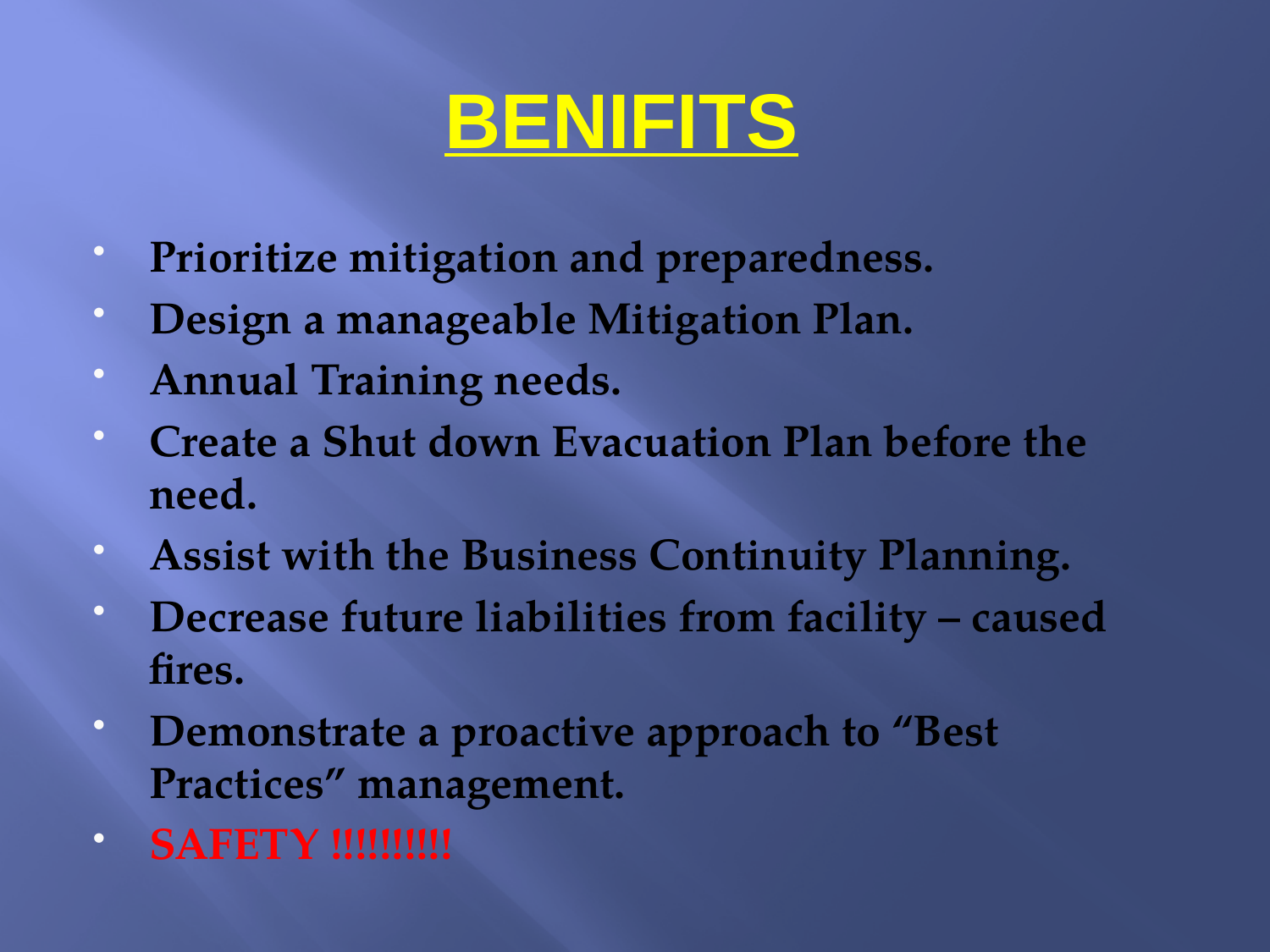

# BENIFITS
Prioritize mitigation and preparedness.
Design a manageable Mitigation Plan.
Annual Training needs.
Create a Shut down Evacuation Plan before the need.
Assist with the Business Continuity Planning.
Decrease future liabilities from facility – caused fires.
Demonstrate a proactive approach to “Best Practices” management.
SAFETY !!!!!!!!!!